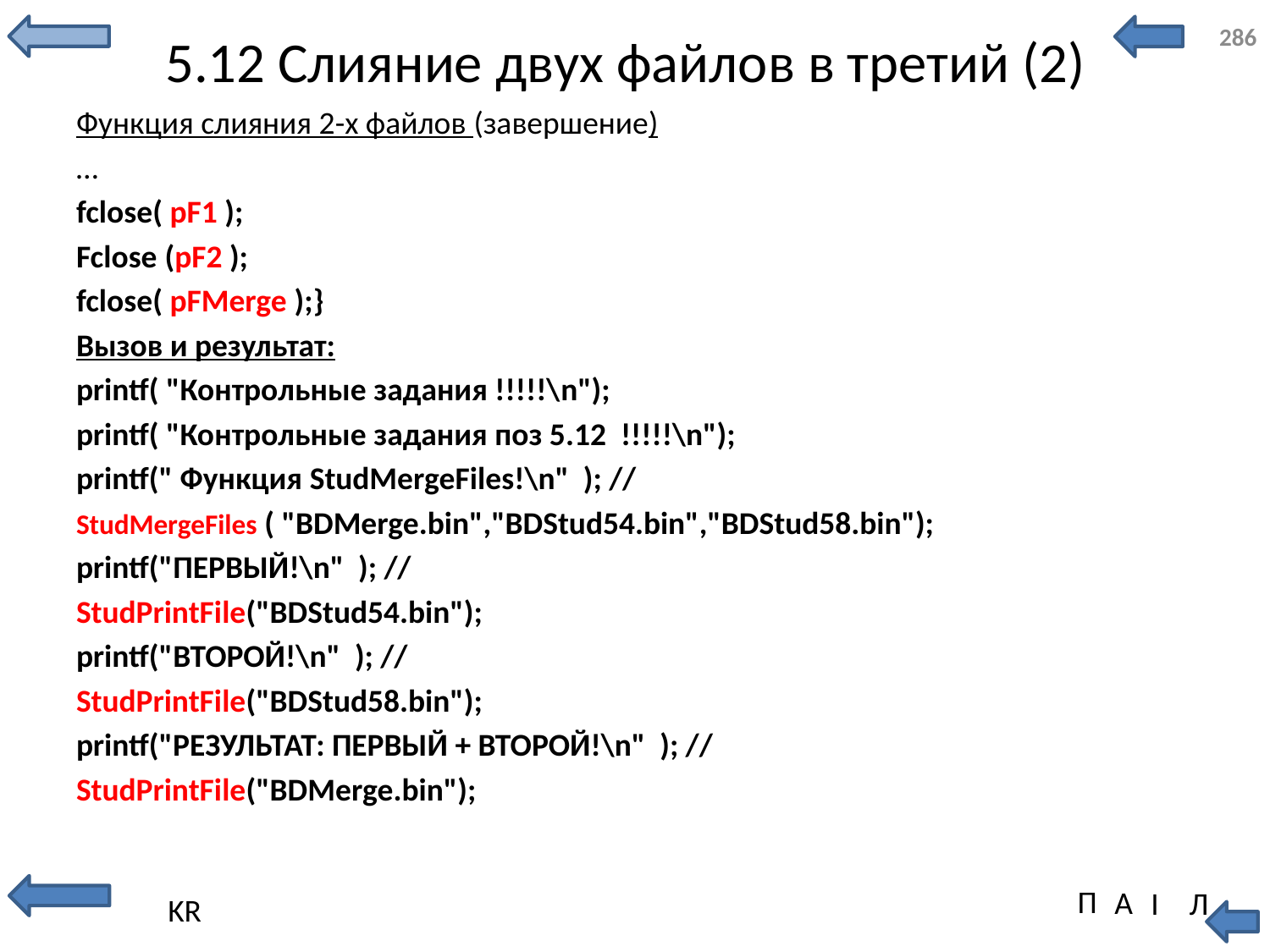

# 5.12 Слияние двух файлов в третий (2)
Функция слияния 2-х файлов (завершение)
…
fclose( pF1 );
Fclose (pF2 );
fclose( pFMerge );}
Вызов и результат:
printf( "Контрольные задания !!!!!\n");
printf( "Контрольные задания поз 5.12  !!!!!\n");
printf(" Функция StudMergeFiles!\n"  ); //
StudMergeFiles ( "BDMerge.bin","BDStud54.bin","BDStud58.bin");
printf("ПЕРВЫЙ!\n"  ); //
StudPrintFile("BDStud54.bin");
printf("ВТОРОЙ!\n"  ); //
StudPrintFile("BDStud58.bin");
printf("РЕЗУЛЬТАТ: ПЕРВЫЙ + ВТОРОЙ!\n"  ); //
StudPrintFile("BDMerge.bin");